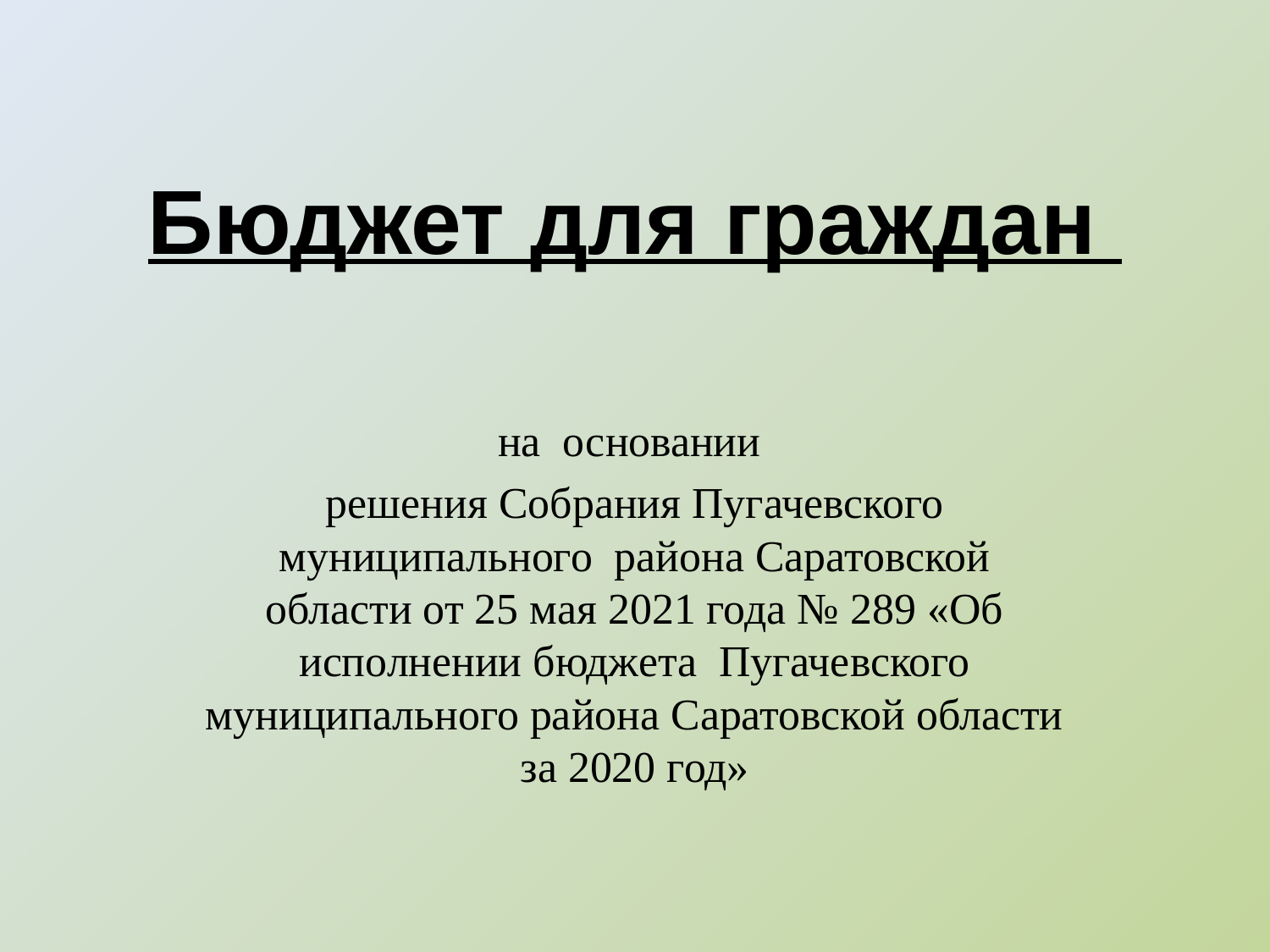

# Бюджет для граждан
на  основании
решения Собрания Пугачевского муниципального  района Саратовской области от 25 мая 2021 года № 289 «Об исполнении бюджета  Пугачевского муниципального района Саратовской области за 2020 год»